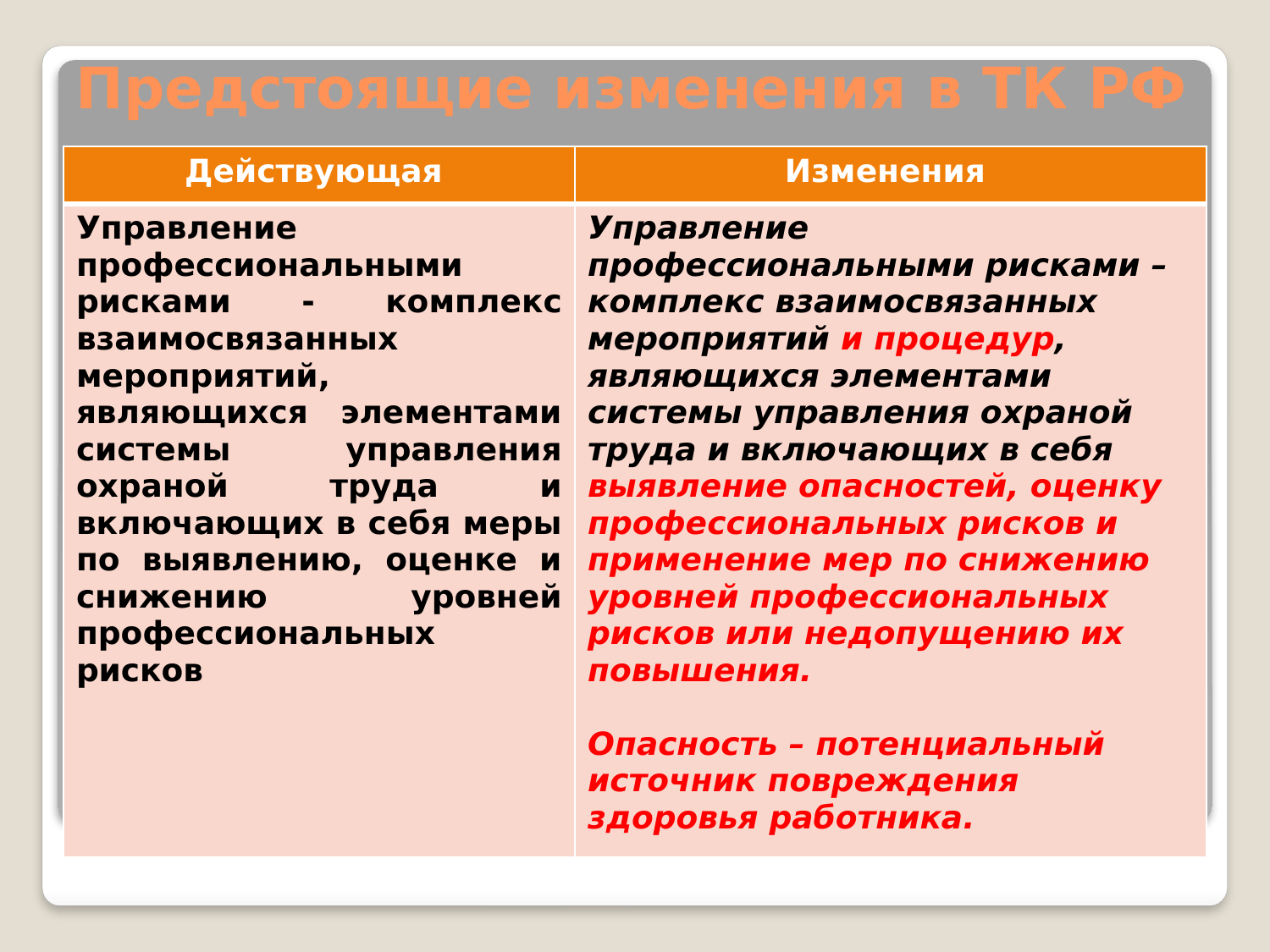

# Предстоящие изменения в ТК РФ
| Действующая | Изменения |
| --- | --- |
| Управление профессиональными рисками - комплекс взаимосвязанных мероприятий, являющихся элементами системы управления охраной труда и включающих в себя меры по выявлению, оценке и снижению уровней профессиональных рисков | Управление профессиональными рисками – комплекс взаимосвязанных мероприятий и процедур, являющихся элементами системы управления охраной труда и включающих в себя выявление опасностей, оценку профессиональных рисков и применение мер по снижению уровней профессиональных рисков или недопущению их повышения.   Опасность – потенциальный источник повреждения здоровья работника. |